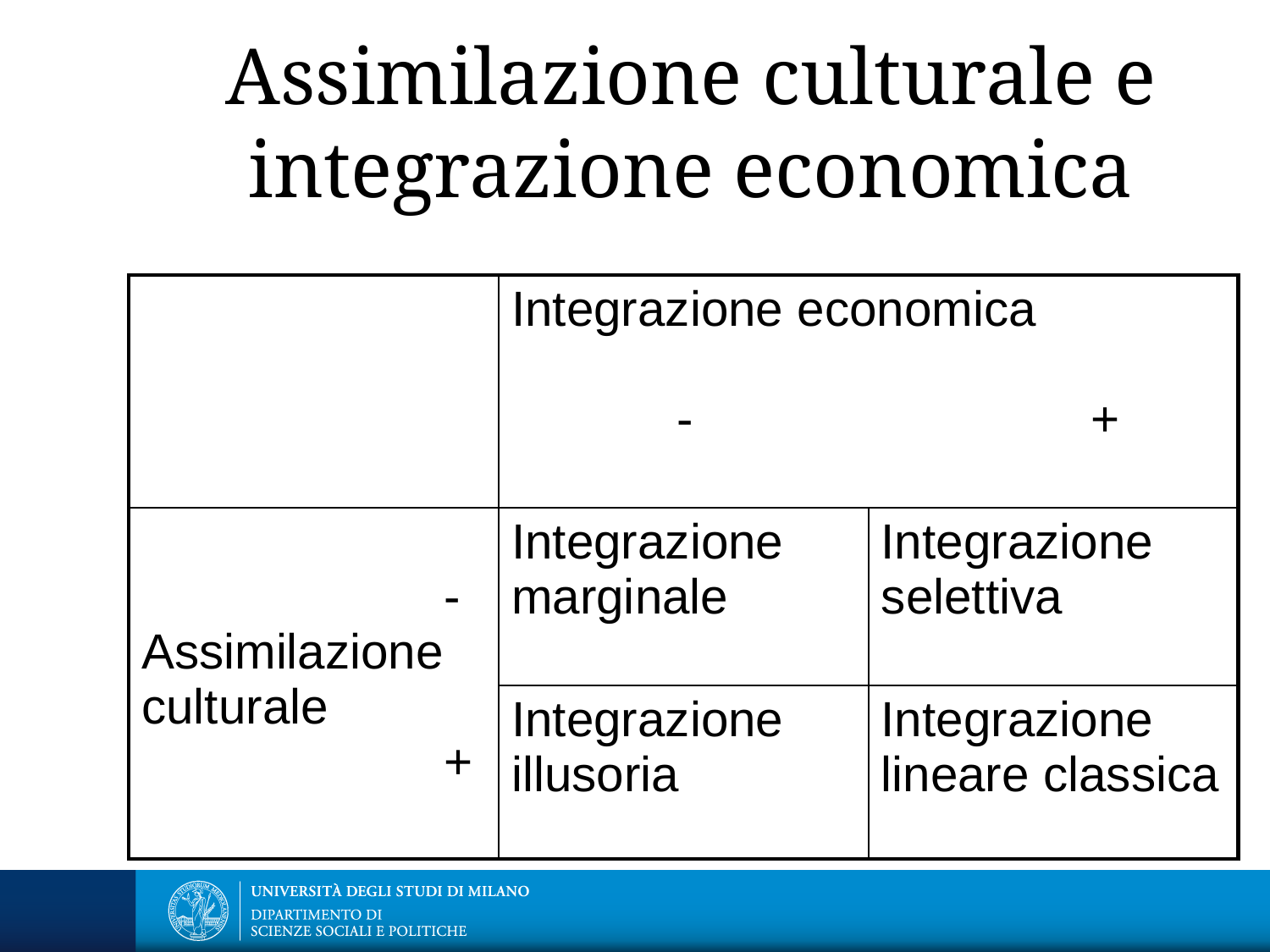

# Assimilazione culturale e integrazione economica
|  | Integrazione economica - + |  |
| --- | --- | --- |
| - Assimilazione culturale + | Integrazione marginale | Integrazione selettiva |
|  | Integrazione illusoria | Integrazione lineare classica |